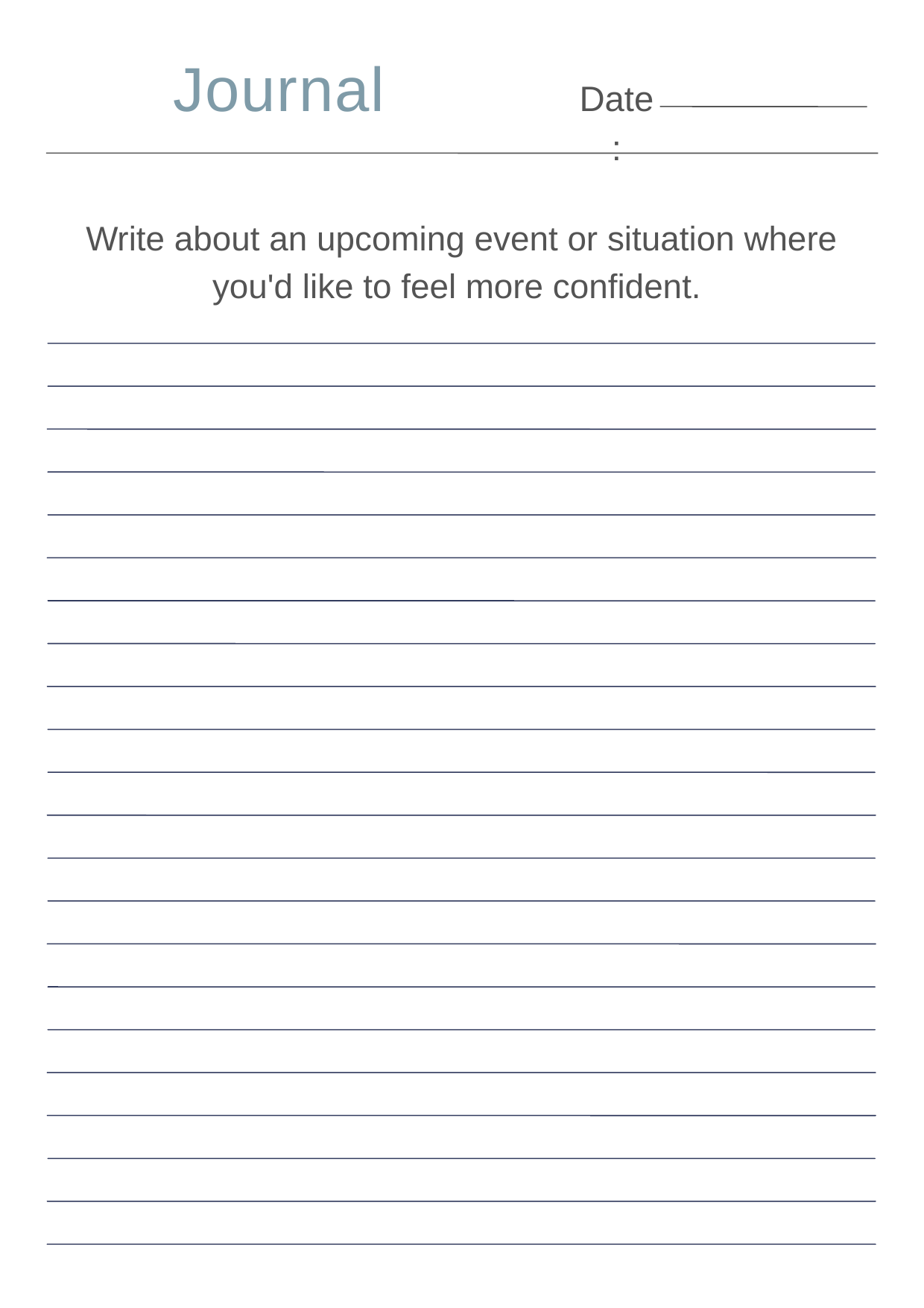

Journal
Date:

Write about an upcoming event or situation where you'd like to feel more confident.